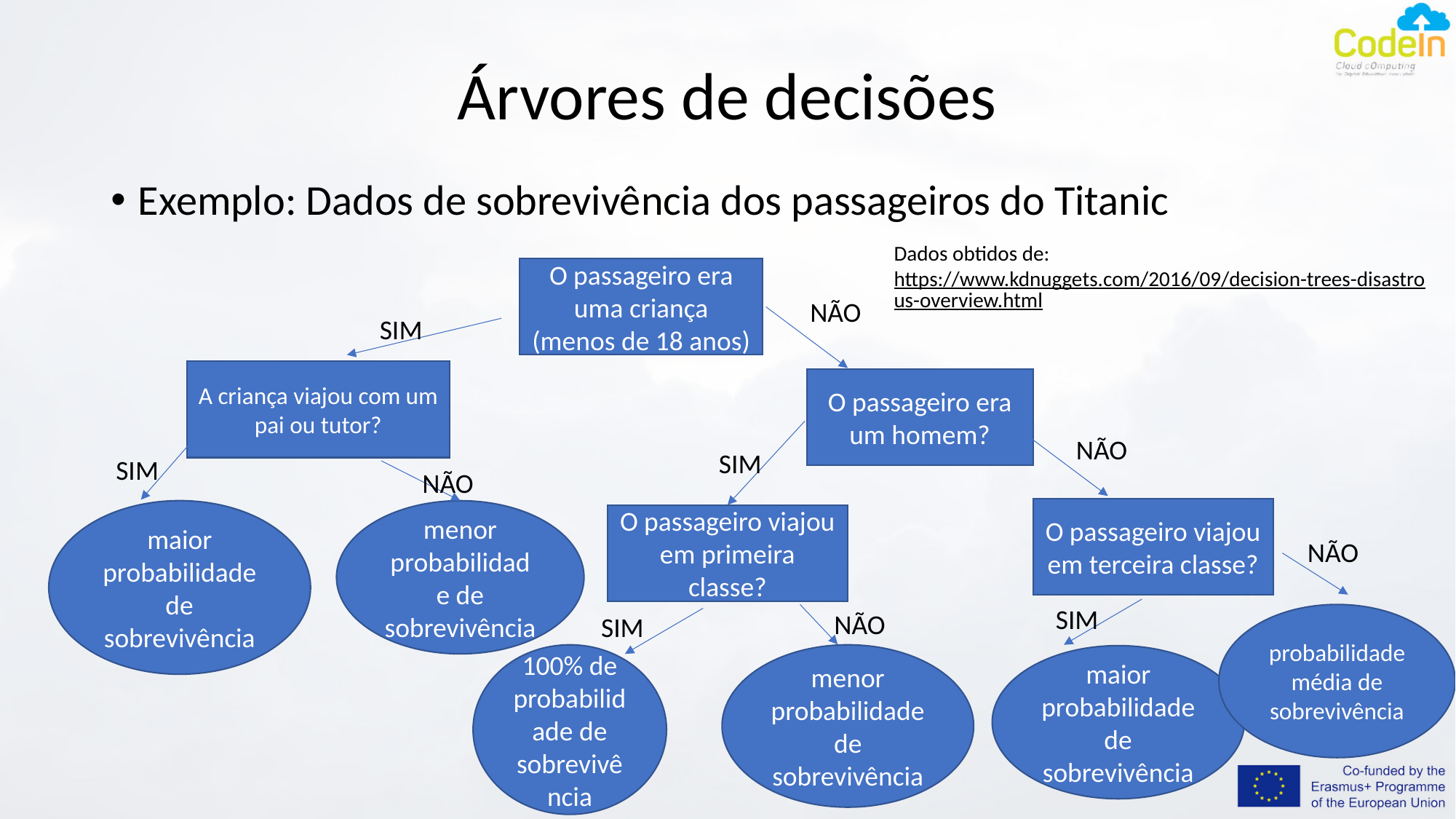

# Árvores de decisões
Exemplo: Dados de sobrevivência dos passageiros do Titanic
Dados obtidos de:
https://www.kdnuggets.com/2016/09/decision-trees-disastrous-overview.html
O passageiro era uma criança (menos de 18 anos)
NÃO
SIM
A criança viajou com um pai ou tutor?
O passageiro era um homem?
NÃO
SIM
SIM
NÃO
O passageiro viajou em terceira classe?
maior probabilidade de sobrevivência
menor probabilidade de sobrevivência
O passageiro viajou em primeira classe?
NÃO
SIM
NÃO
SIM
probabilidade média de sobrevivência
100% de probabilidade de sobrevivência
menor probabilidade de sobrevivência
maior probabilidade de sobrevivência